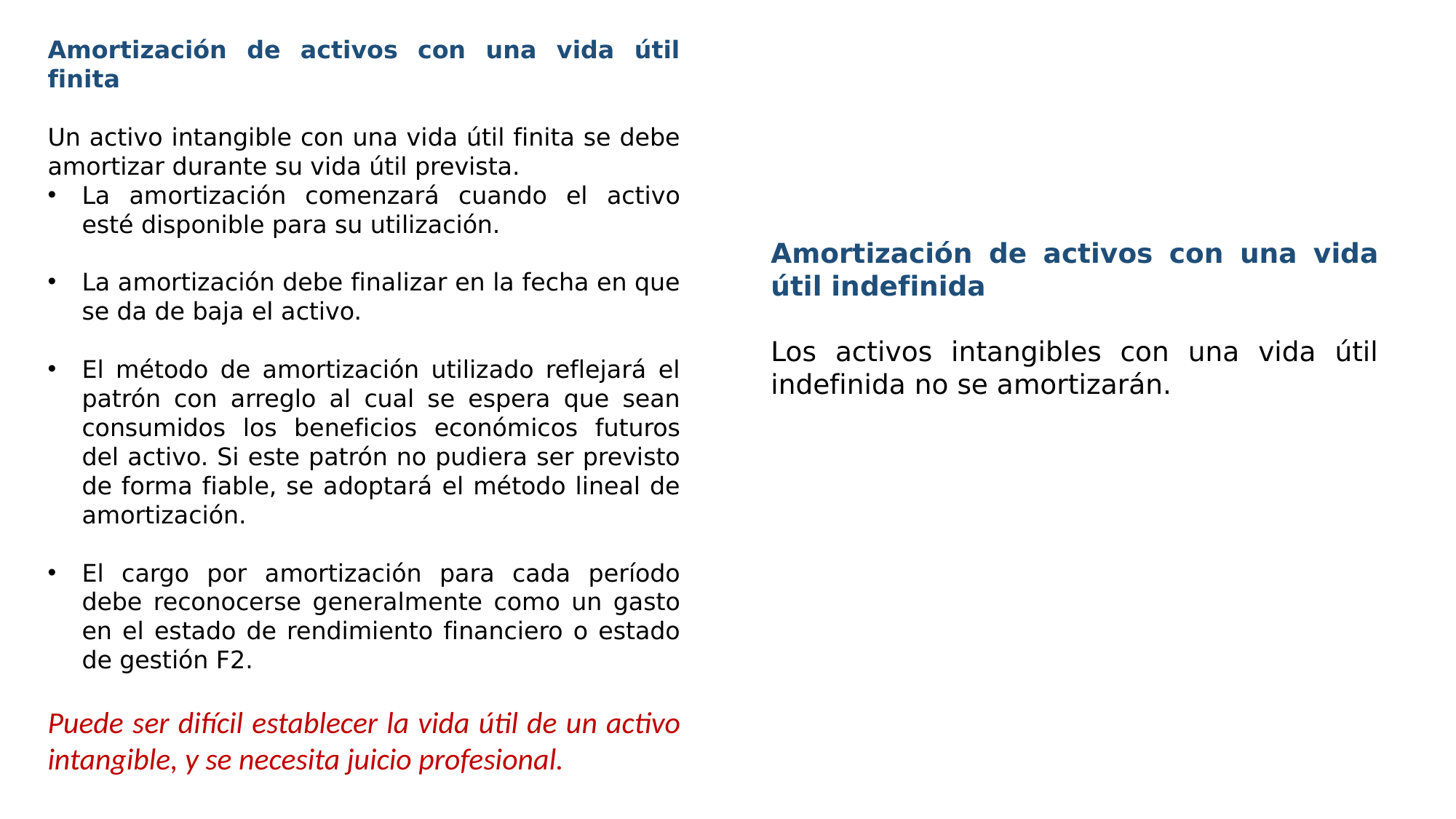

Amortización de activos con una vida útil finita

Un activo intangible con una vida útil finita se debe amortizar durante su vida útil prevista.
La amortización comenzará cuando el activo esté disponible para su utilización.

La amortización debe finalizar en la fecha en que se da de baja el activo.

El método de amortización utilizado reflejará el patrón con arreglo al cual se espera que sean consumidos los beneficios económicos futuros del activo. Si este patrón no pudiera ser previsto de forma fiable, se adoptará el método lineal de amortización.

El cargo por amortización para cada período debe reconocerse generalmente como un gasto en el estado de rendimiento financiero o estado de gestión F2.

Puede ser difícil establecer la vida útil de un activo intangible, y se necesita juicio profesional.
Amortización de activos con una vida útil indefinida

Los activos intangibles con una vida útil indefinida no se amortizarán.